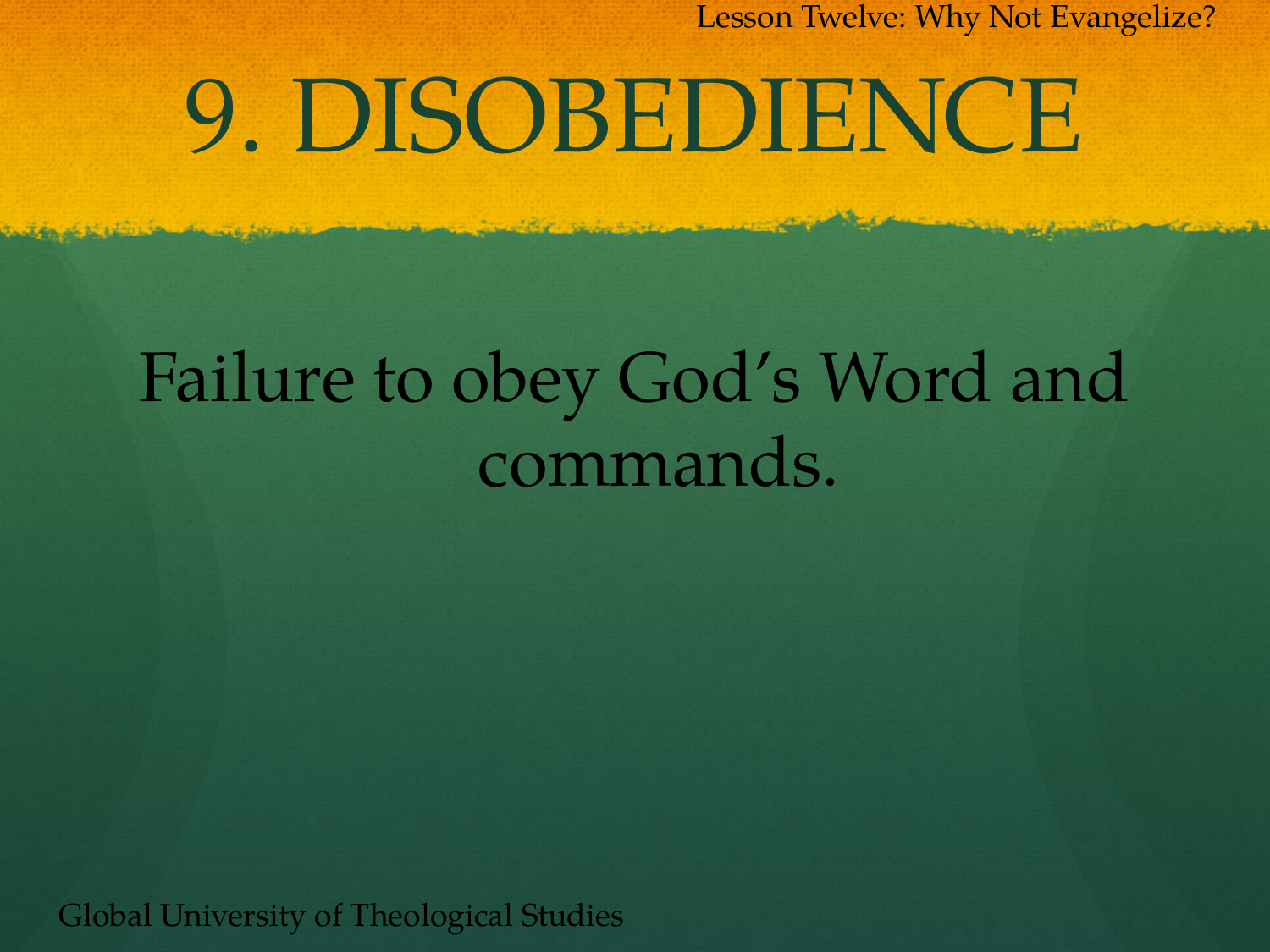

Lesson Twelve: Why Not Evangelize?

# 9. Disobedience
Failure to obey God’s Word and commands.
Global University of Theological Studies